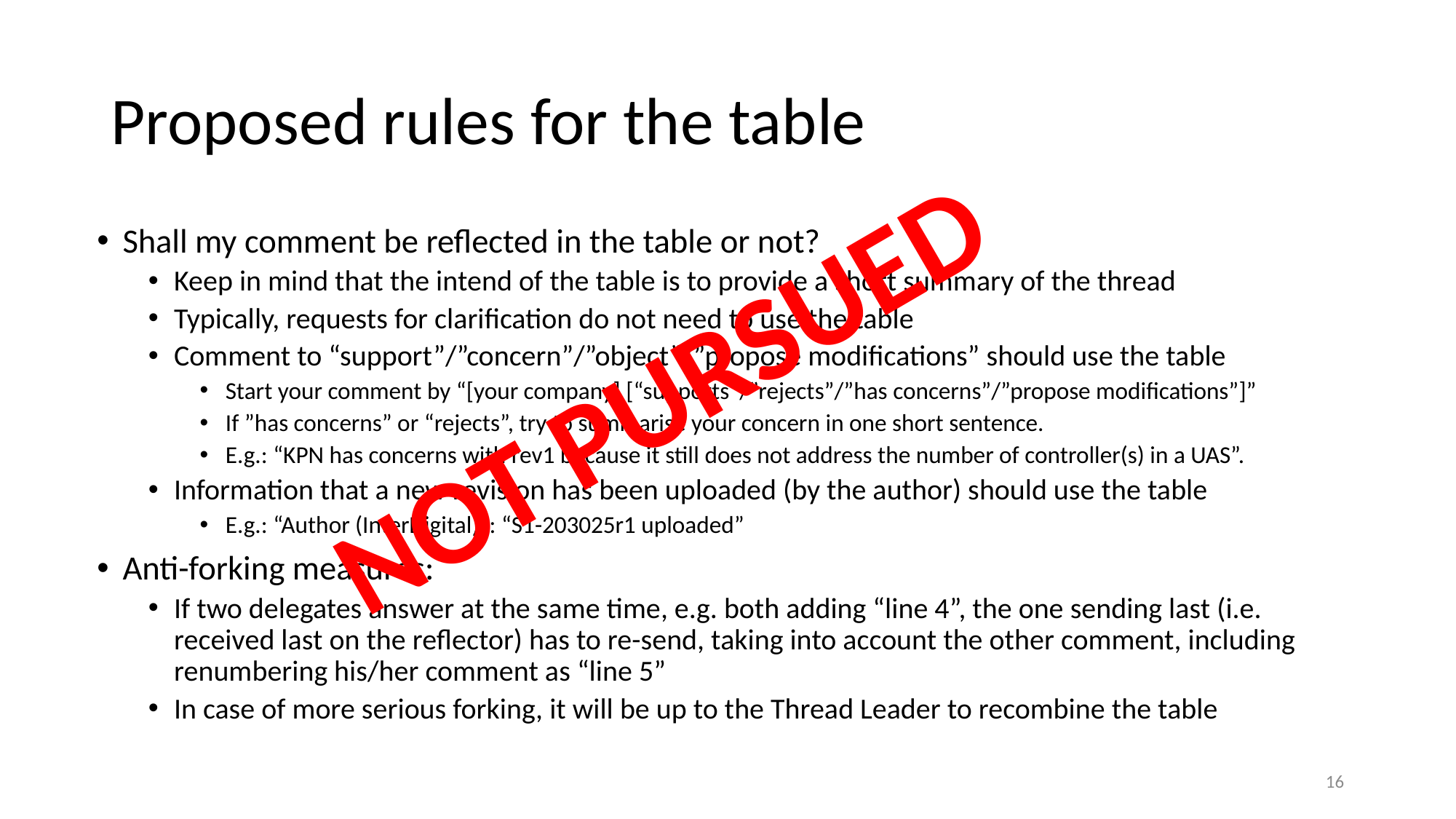

# Proposed rules for the table
Shall my comment be reflected in the table or not?
Keep in mind that the intend of the table is to provide a short summary of the thread
Typically, requests for clarification do not need to use the table
Comment to “support”/”concern”/”object”/”propose modifications” should use the table
Start your comment by “[your company] [“supports”/”rejects”/”has concerns”/”propose modifications”]”
If ”has concerns” or “rejects”, try to summarise your concern in one short sentence.
E.g.: “KPN has concerns with rev1 because it still does not address the number of controller(s) in a UAS”.
Information that a new revision has been uploaded (by the author) should use the table
E.g.: “Author (InterDigital)”: “S1-203025r1 uploaded”
Anti-forking measures:
If two delegates answer at the same time, e.g. both adding “line 4”, the one sending last (i.e. received last on the reflector) has to re-send, taking into account the other comment, including renumbering his/her comment as “line 5”
In case of more serious forking, it will be up to the Thread Leader to recombine the table

NOT PURSUED
16